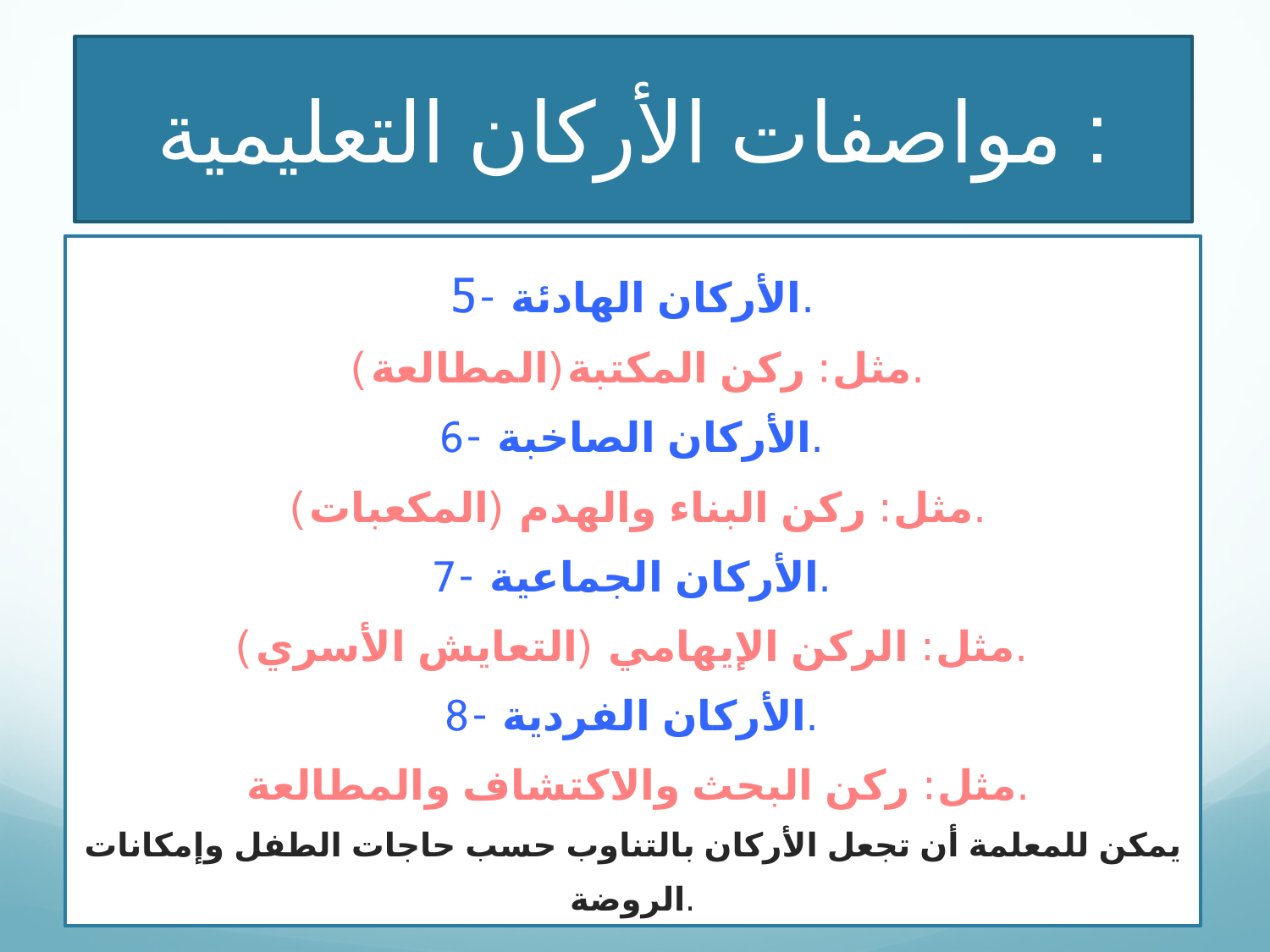

# مواصفات الأركان التعليمية :
5- الأركان الهادئة.
 مثل: ركن المكتبة(المطالعة).
6- الأركان الصاخبة.
 مثل: ركن البناء والهدم (المكعبات).
7- الأركان الجماعية.
مثل: الركن الإيهامي (التعايش الأسري).
8- الأركان الفردية.
 مثل: ركن البحث والاكتشاف والمطالعة.
يمكن للمعلمة أن تجعل الأركان بالتناوب حسب حاجات الطفل وإمكانات الروضة.